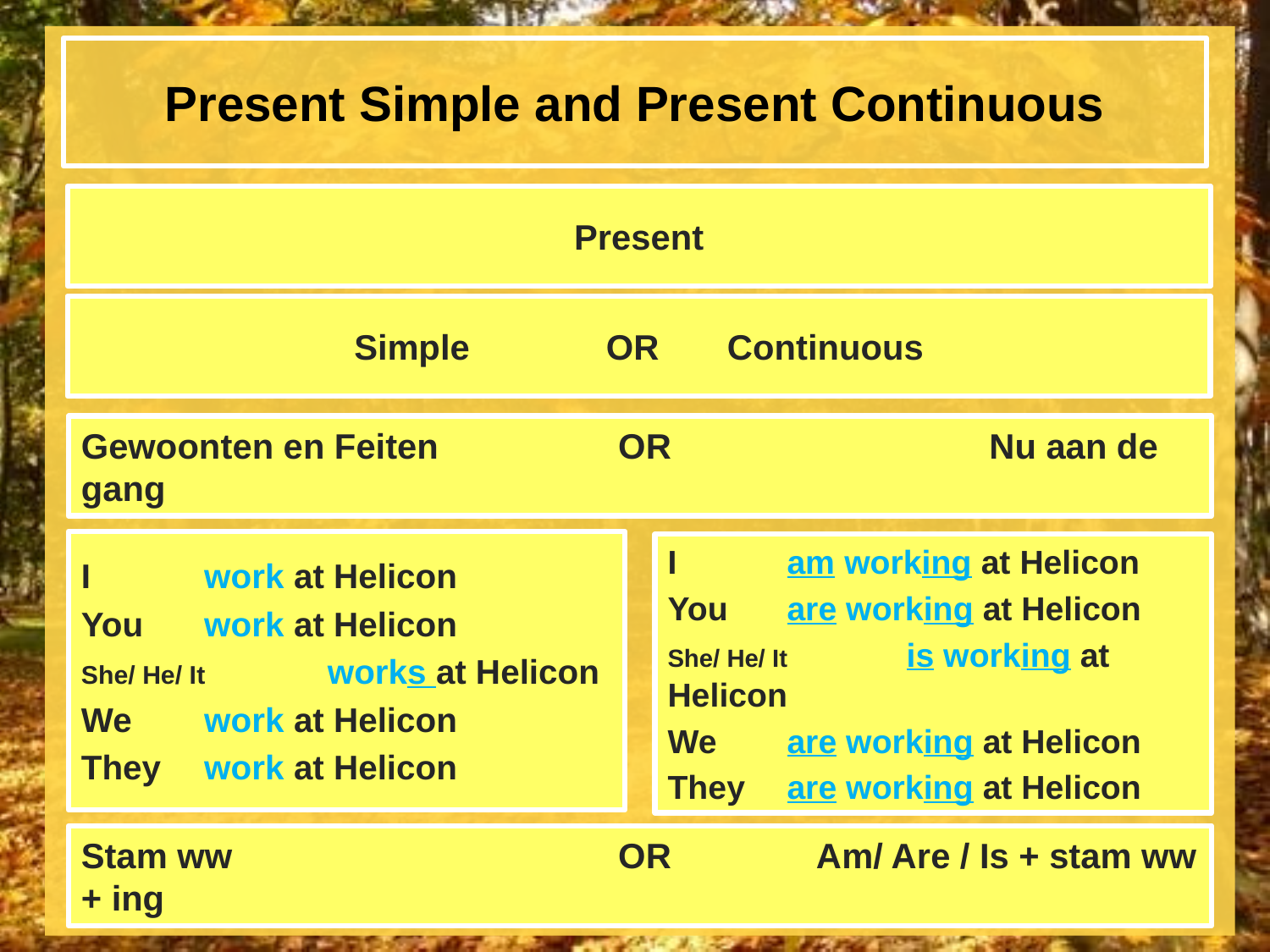

# Present Simple and Present Continuous
Present
Simple              OR       Continuous
Gewoonten en Feiten		   OR           	               Nu aan de gang
I 	work at Helicon
You 	work at Helicon
She/ He/ It	works at Helicon
We 	work at Helicon
They	work at Helicon
I 	am working at Helicon
You 	are working at Helicon
She/ He/ It 	is working at Helicon
We 	are working at Helicon
They	are working at Helicon
Stam ww			   OR               Am/ Are / Is + stam ww + ing